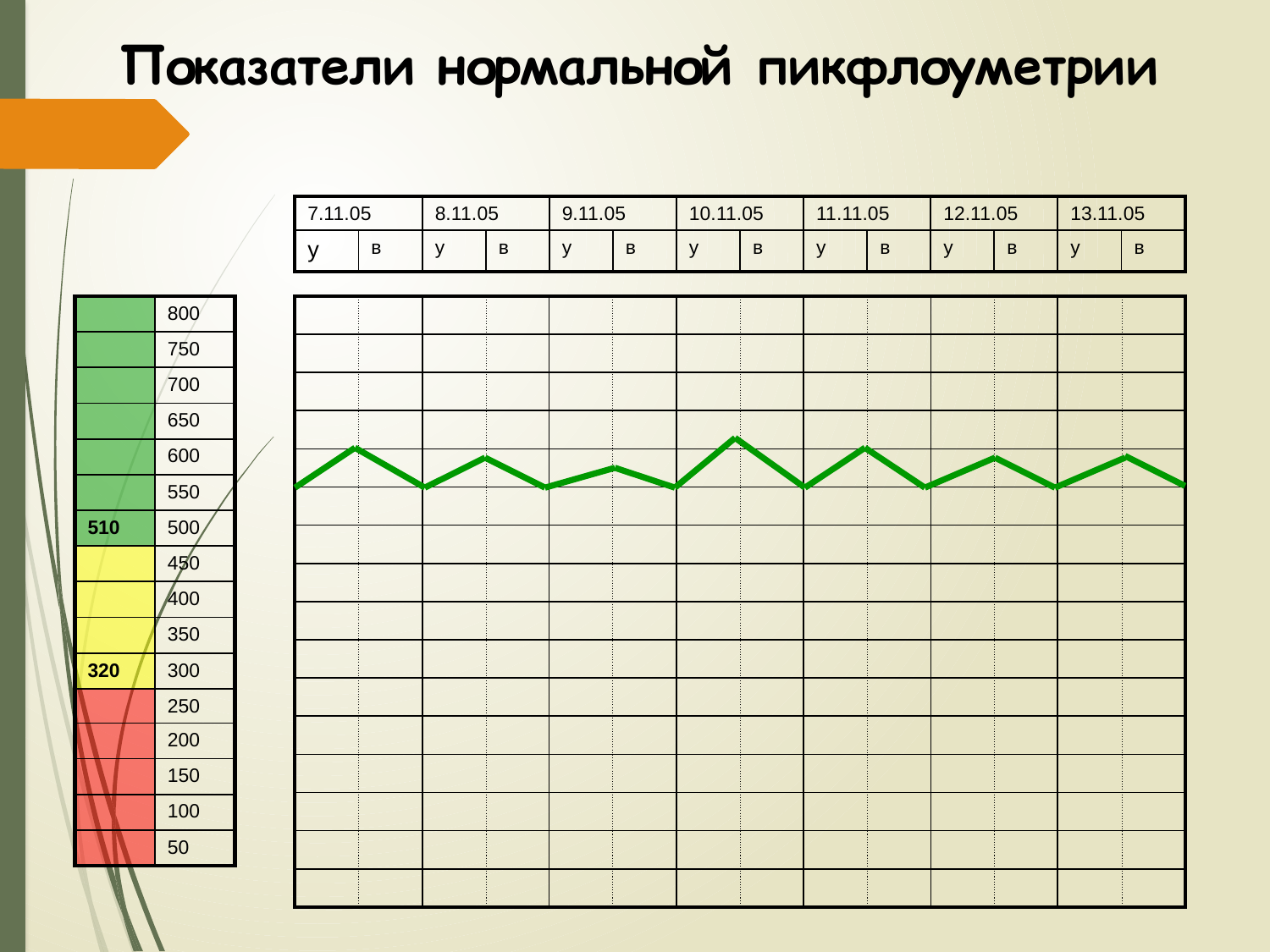

# Показатели нормальной пикфлоуметрии
| 7.11.05 |  | 8.11.05 |  | 9.11.05 |  | 10.11.05 |  | 11.11.05 |  | 12.11.05 |  | 13.11.05 |  |
| --- | --- | --- | --- | --- | --- | --- | --- | --- | --- | --- | --- | --- | --- |
| у | в | у | в | у | в | у | в | у | в | у | в | у | в |

|  | 800 |
| --- | --- |
|  | 750 |
|  | 700 |
|  | 650 |
|  | 600 |
|  | 550 |
| 510 | 500 |
|  | 450 |
|  | 400 |
|  | 350 |
| 320 | 300 |
|  | 250 |
|  | 200 |
|  | 150 |
|  | 100 |
|  | 50 |
|  |  |  |  |  |  |  |  |  |  |  |  |  |  |
| --- | --- | --- | --- | --- | --- | --- | --- | --- | --- | --- | --- | --- | --- |
|  |  |  |  |  |  |  |  |  |  |  |  |  |  |
|  |  |  |  |  |  |  |  |  |  |  |  |  |  |
|  |  |  |  |  |  |  |  |  |  |  |  |  |  |
|  |  |  |  |  |  |  |  |  |  |  |  |  |  |
|  |  |  |  |  |  |  |  |  |  |  |  |  |  |
|  |  |  |  |  |  |  |  |  |  |  |  |  |  |
|  |  |  |  |  |  |  |  |  |  |  |  |  |  |
|  |  |  |  |  |  |  |  |  |  |  |  |  |  |
|  |  |  |  |  |  |  |  |  |  |  |  |  |  |
|  |  |  |  |  |  |  |  |  |  |  |  |  |  |
|  |  |  |  |  |  |  |  |  |  |  |  |  |  |
|  |  |  |  |  |  |  |  |  |  |  |  |  |  |
|  |  |  |  |  |  |  |  |  |  |  |  |  |  |
|  |  |  |  |  |  |  |  |  |  |  |  |  |  |
|  |  |  |  |  |  |  |  |  |  |  |  |  |  |